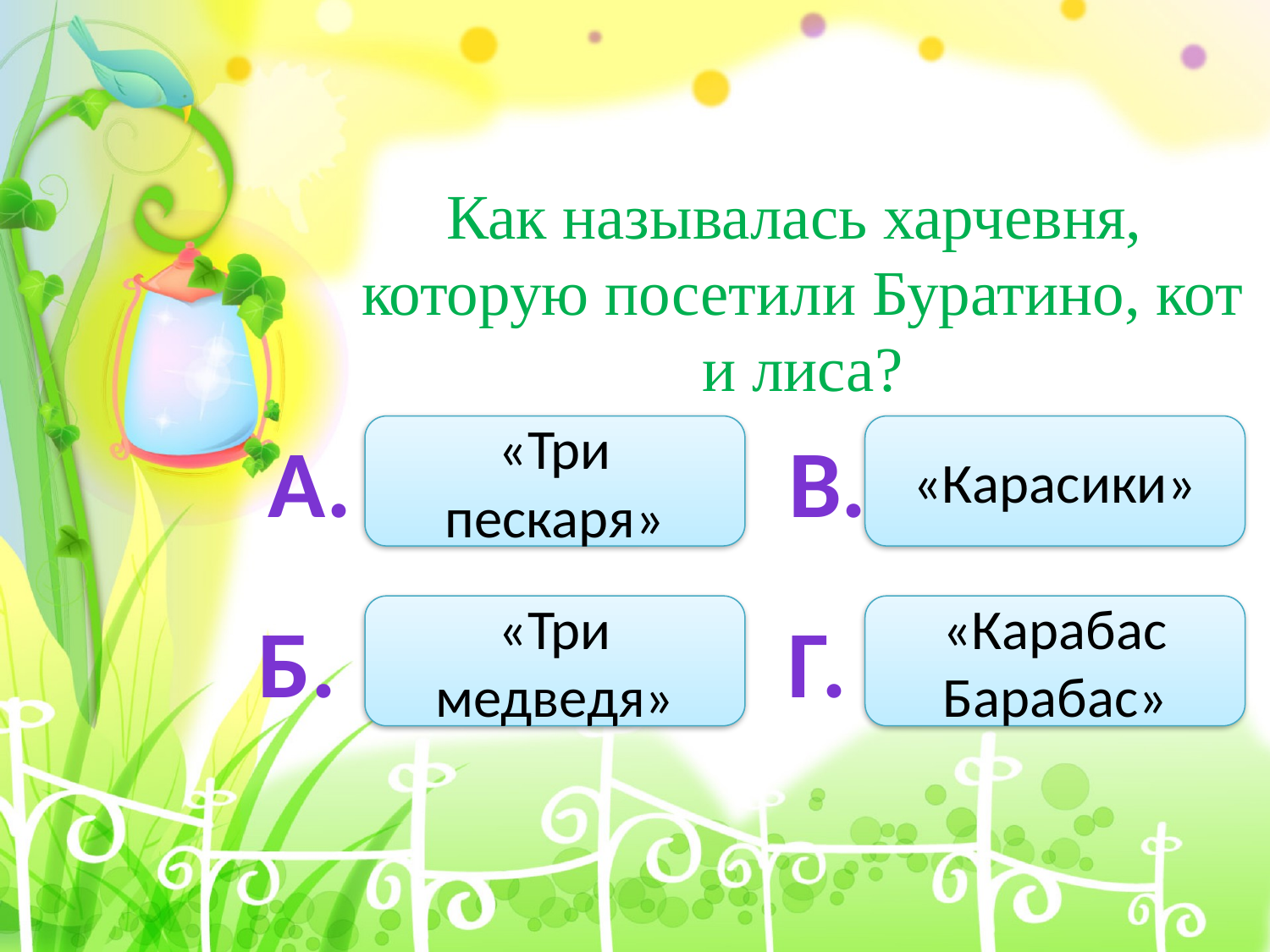

Как называлась харчевня,  которую посетили Буратино, кот и лиса?
А.
«Три пескаря»
В.
«Карасики»
Б.
«Три медведя»
Г.
«Карабас Барабас»